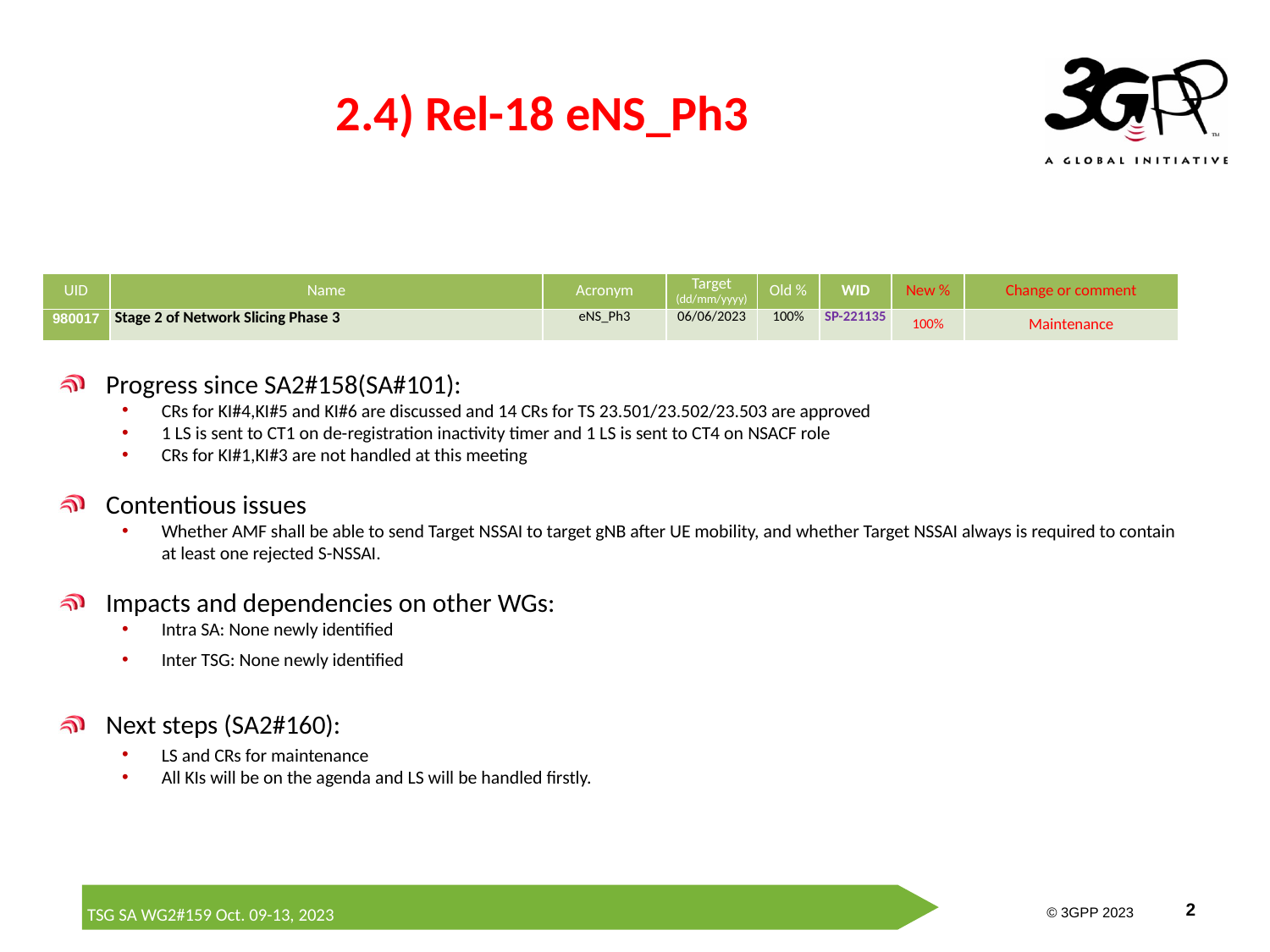

# 2.4) Rel-18 eNS_Ph3
| UID | Name | Acronym | Target (dd/mm/yyyy) | Old % | WID | New % | Change or comment |
| --- | --- | --- | --- | --- | --- | --- | --- |
| 980017 | Stage 2 of Network Slicing Phase 3 | eNS\_Ph3 | 06/06/2023 | 100% | SP-221135 | 100% | Maintenance |
Progress since SA2#158(SA#101):
CRs for KI#4,KI#5 and KI#6 are discussed and 14 CRs for TS 23.501/23.502/23.503 are approved
1 LS is sent to CT1 on de-registration inactivity timer and 1 LS is sent to CT4 on NSACF role
CRs for KI#1,KI#3 are not handled at this meeting

Contentious issues
Whether AMF shall be able to send Target NSSAI to target gNB after UE mobility, and whether Target NSSAI always is required to contain at least one rejected S-NSSAI.

Impacts and dependencies on other WGs:
Intra SA: None newly identified
Inter TSG: None newly identified

Next steps (SA2#160):
LS and CRs for maintenance
All KIs will be on the agenda and LS will be handled firstly.